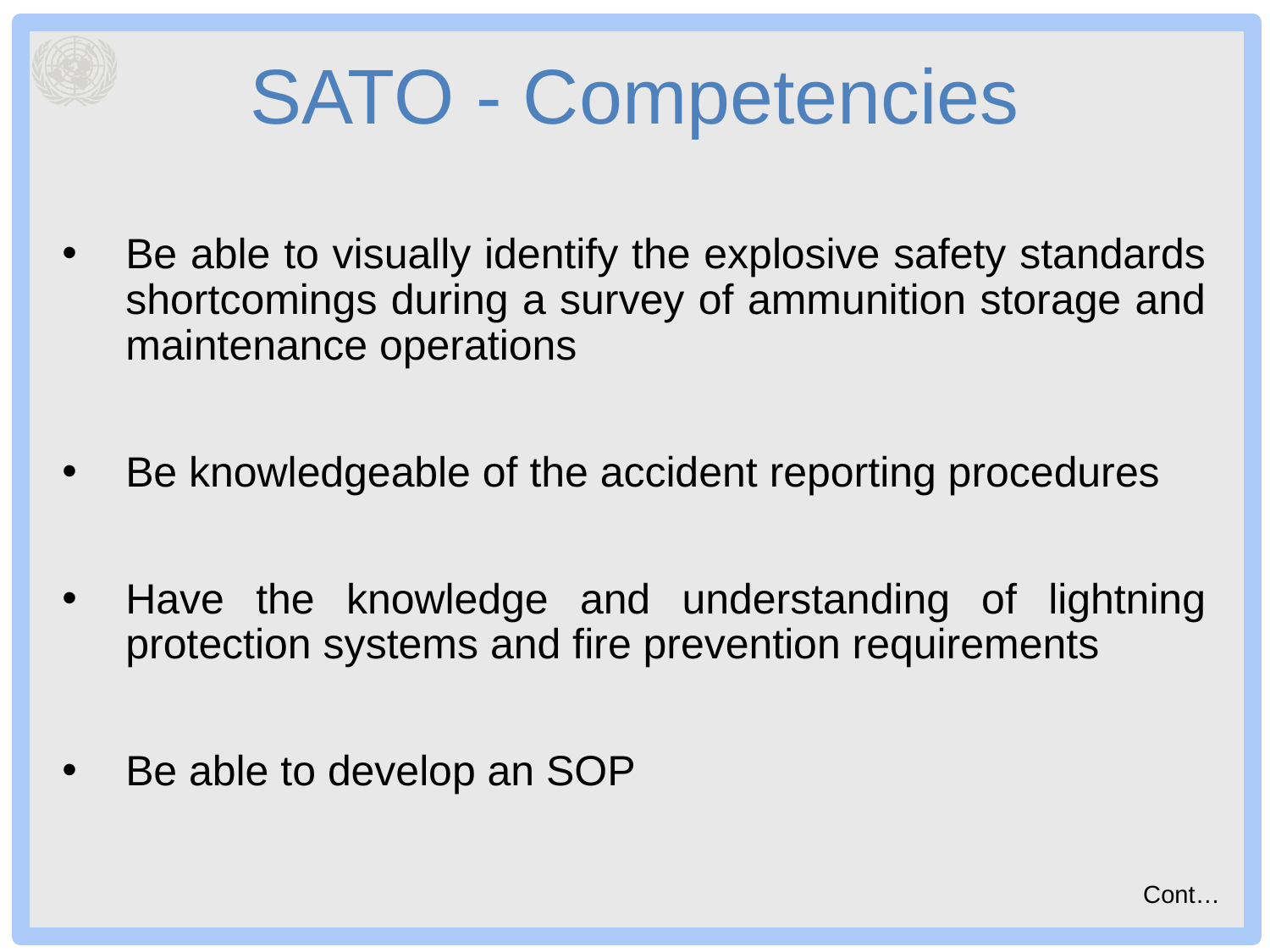

# SATO - Competencies
Be able to visually identify the explosive safety standards shortcomings during a survey of ammunition storage and maintenance operations

Be knowledgeable of the accident reporting procedures

Have the knowledge and understanding of lightning protection systems and fire prevention requirements

Be able to develop an SOP

Cont…